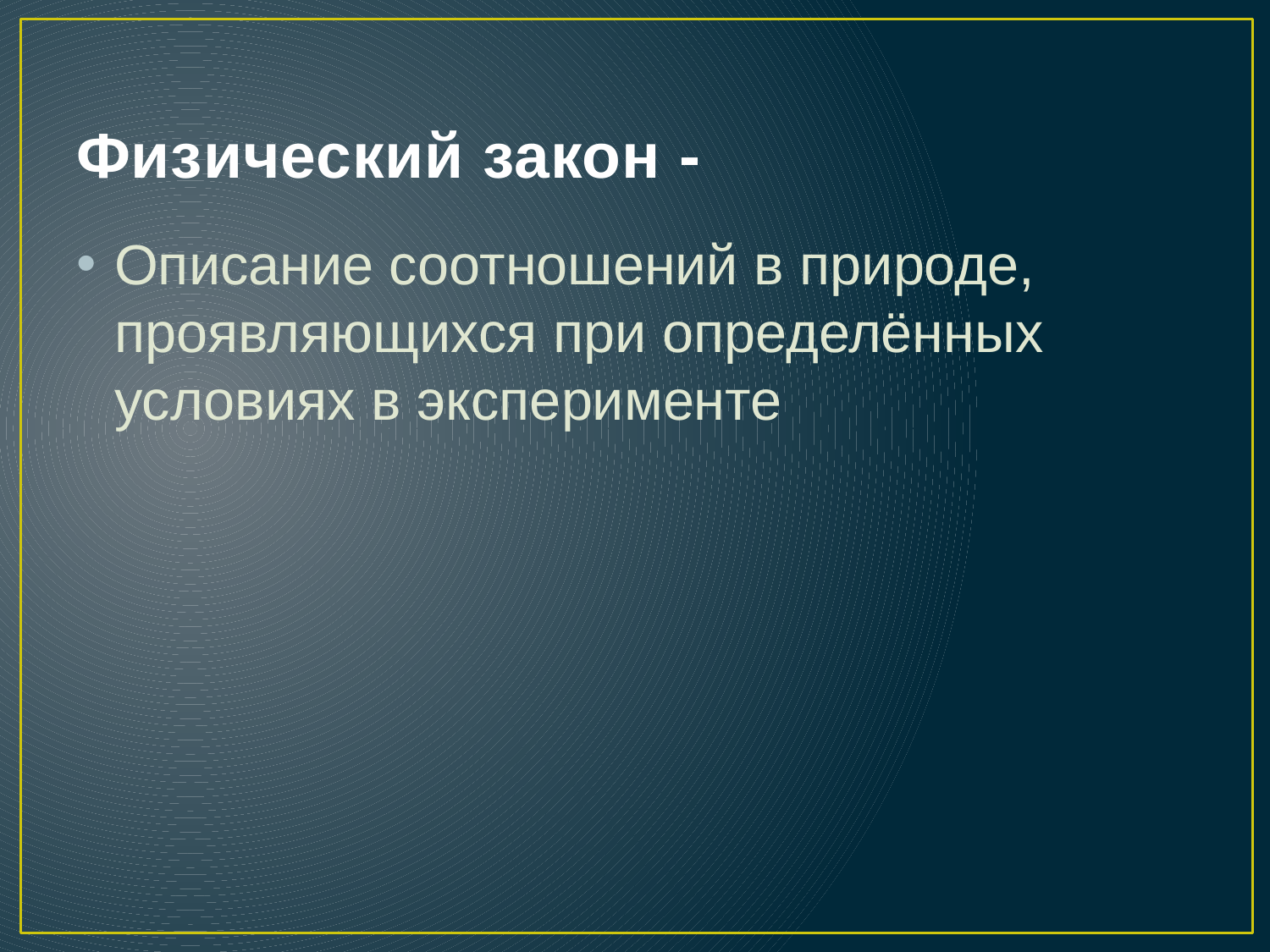

# Физический закон -
Описание соотношений в природе, проявляющихся при определённых условиях в эксперименте